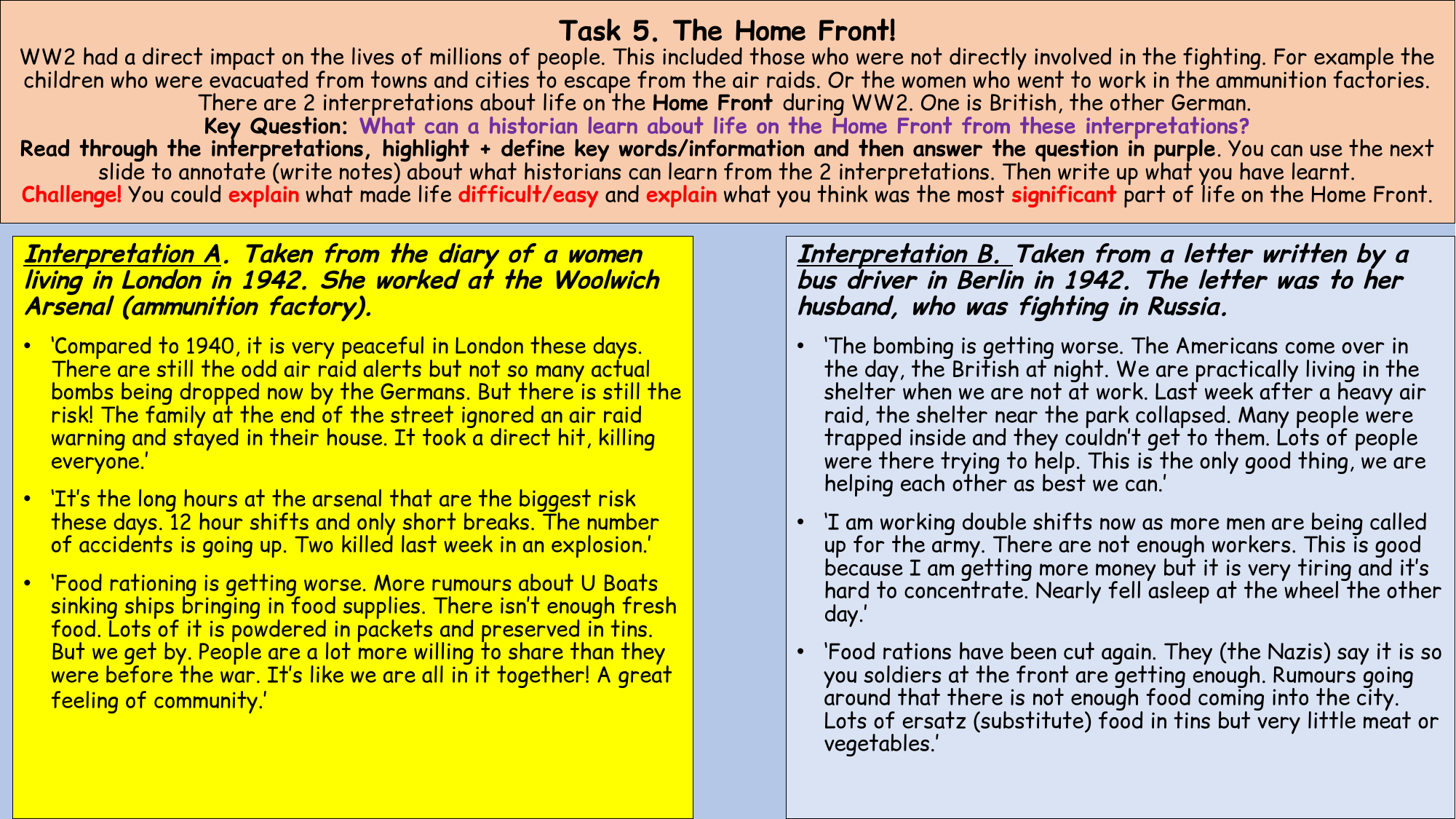

# Task 5. The Home Front! WW2 had a direct impact on the lives of millions of people. This included those who were not directly involved in the fighting. For example the children who were evacuated from towns and cities to escape from the air raids. Or the women who went to work in the ammunition factories. There are 2 interpretations about life on the Home Front during WW2. One is British, the other German. Key Question: What can a historian learn about life on the Home Front from these interpretations? Read through the interpretations, highlight + define key words/information and then answer the question in purple. You can use the next slide to annotate (write notes) about what historians can learn from the 2 interpretations. Then write up what you have learnt. Challenge! You could explain what made life difficult/easy and explain what you think was the most significant part of life on the Home Front.
Interpretation A. Taken from the diary of a women living in London in 1942. She worked at the Woolwich Arsenal (ammunition factory).
‘Compared to 1940, it is very peaceful in London these days. There are still the odd air raid alerts but not so many actual bombs being dropped now by the Germans. But there is still the risk! The family at the end of the street ignored an air raid warning and stayed in their house. It took a direct hit, killing everyone.’
‘It’s the long hours at the arsenal that are the biggest risk these days. 12 hour shifts and only short breaks. The number of accidents is going up. Two killed last week in an explosion.’
‘Food rationing is getting worse. More rumours about U Boats sinking ships bringing in food supplies. There isn’t enough fresh food. Lots of it is powdered in packets and preserved in tins. But we get by. People are a lot more willing to share than they were before the war. It’s like we are all in it together! A great feeling of community.’
Interpretation B. Taken from a letter written by a bus driver in Berlin in 1942. The letter was to her husband, who was fighting in Russia.
‘The bombing is getting worse. The Americans come over in the day, the British at night. We are practically living in the shelter when we are not at work. Last week after a heavy air raid, the shelter near the park collapsed. Many people were trapped inside and they couldn’t get to them. Lots of people were there trying to help. This is the only good thing, we are helping each other as best we can.’
‘I am working double shifts now as more men are being called up for the army. There are not enough workers. This is good because I am getting more money but it is very tiring and it’s hard to concentrate. Nearly fell asleep at the wheel the other day.’
‘Food rations have been cut again. They (the Nazis) say it is so you soldiers at the front are getting enough. Rumours going around that there is not enough food coming into the city. Lots of ersatz (substitute) food in tins but very little meat or vegetables.’